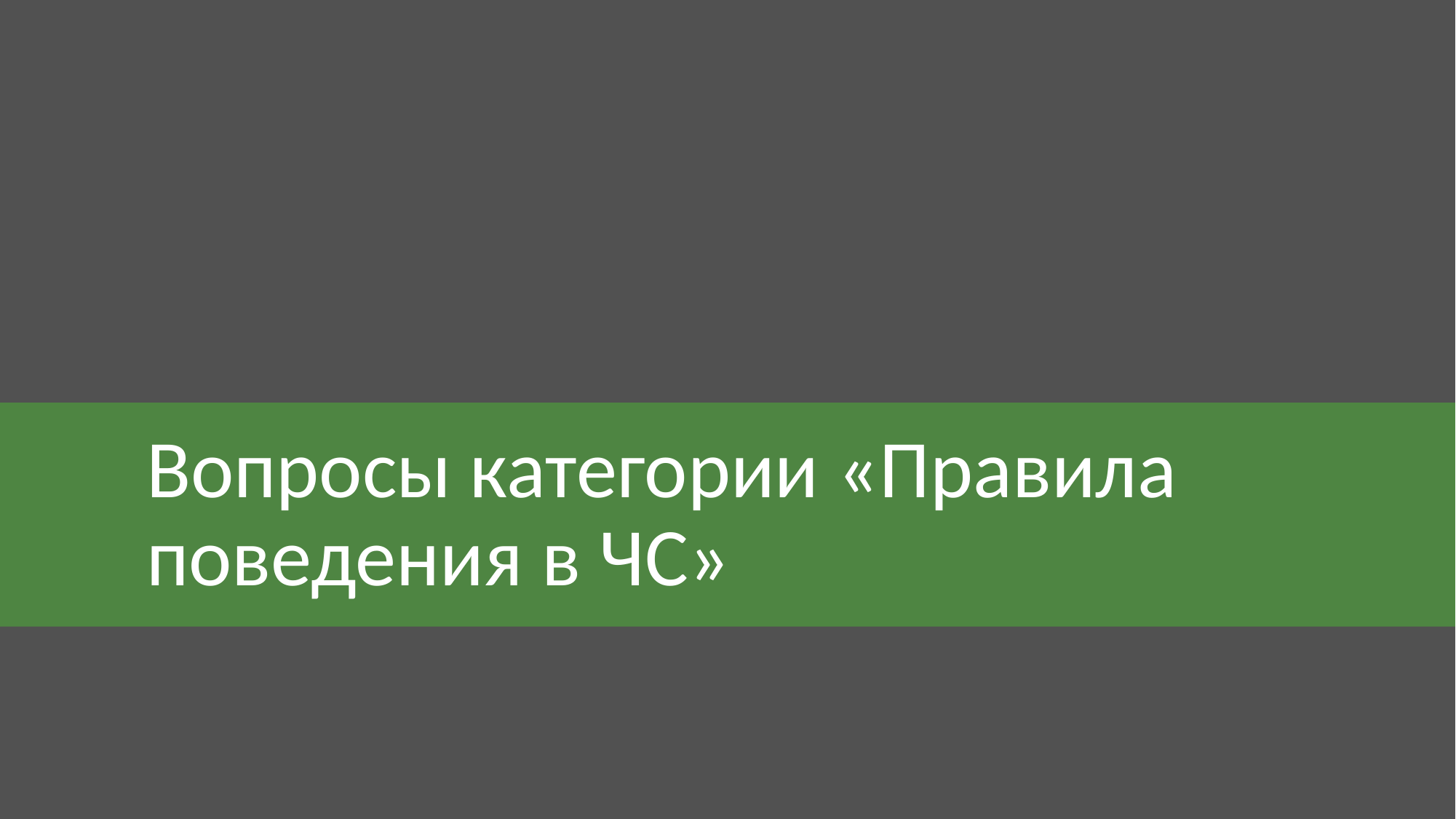

# Вопросы категории «Правила поведения в ЧС»